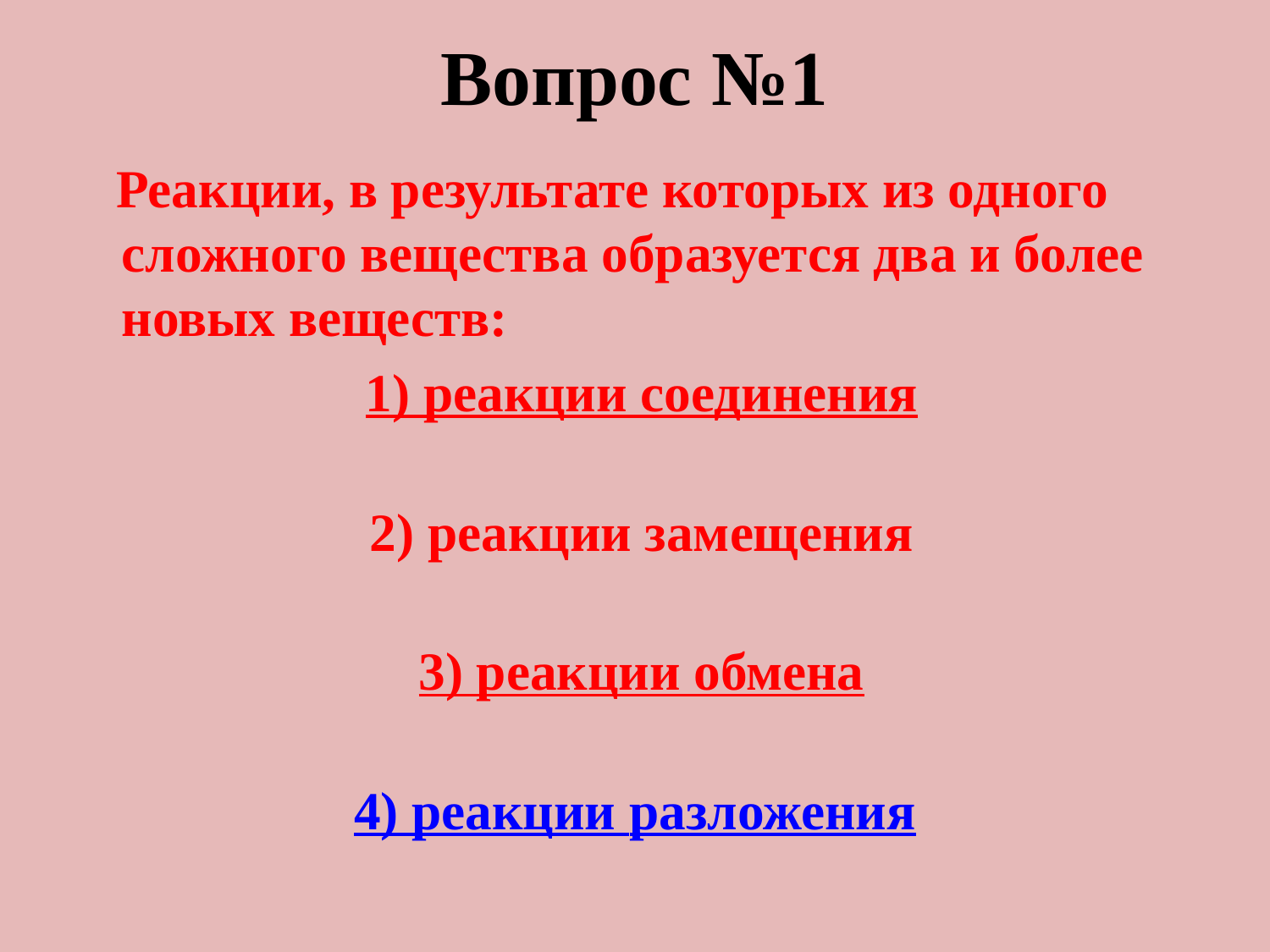

# Вопрос №1
   Реакции, в результате которых из одного сложного вещества образуется два и более новых веществ:
 1) реакции соединения
 2) реакции замещения
 3) реакции обмена
4) реакции разложения